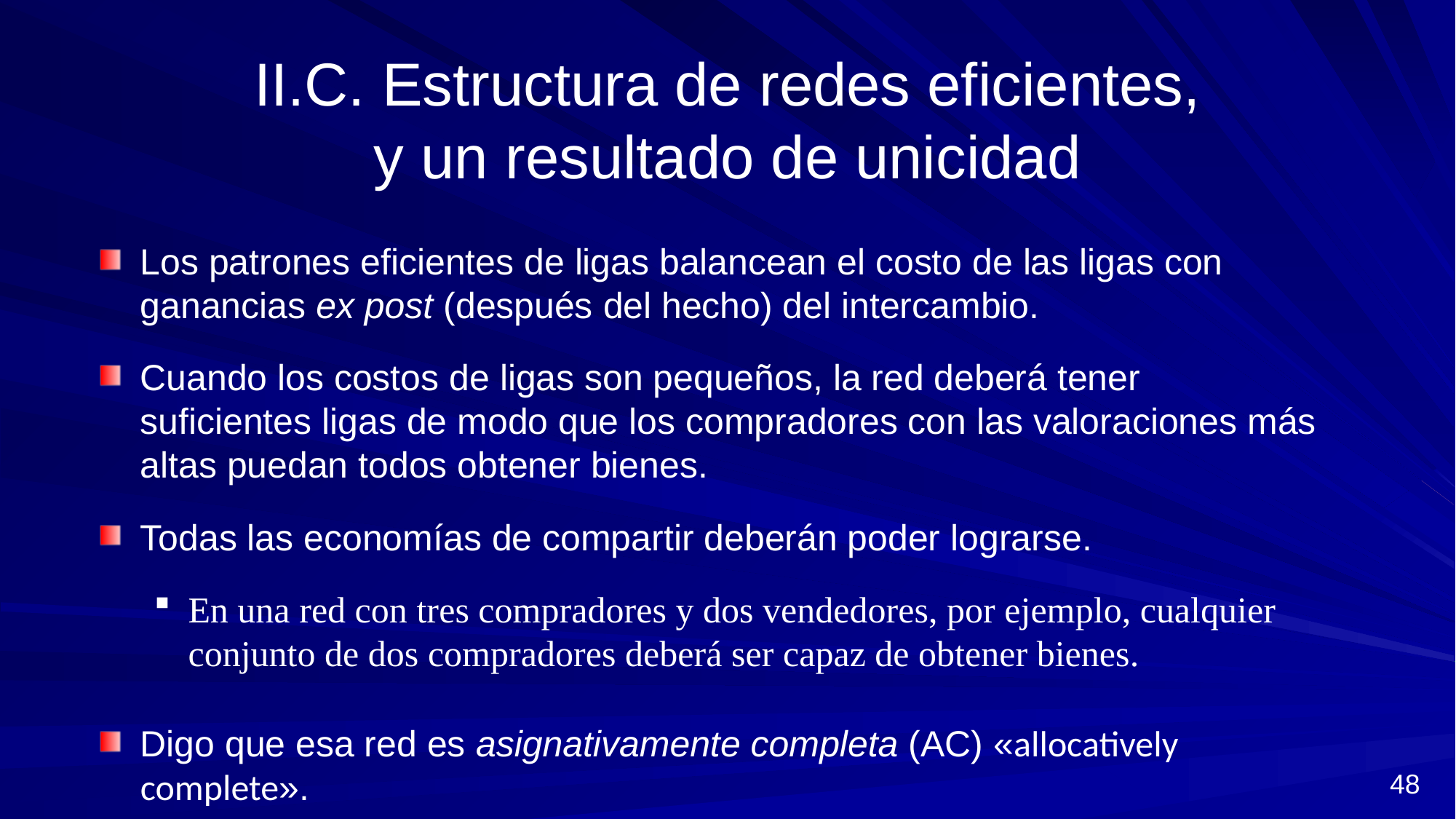

# II.C. Estructura de redes eficientes, y un resultado de unicidad
Los patrones eficientes de ligas balancean el costo de las ligas con ganancias ex post (después del hecho) del intercambio.

Cuando los costos de ligas son pequeños, la red deberá tener suficientes ligas de modo que los compradores con las valoraciones más altas puedan todos obtener bienes.

Todas las economías de compartir deberán poder lograrse.

En una red con tres compradores y dos vendedores, por ejemplo, cualquier conjunto de dos compradores deberá ser capaz de obtener bienes.

Digo que esa red es asignativamente completa (AC) «allocatively complete».
48